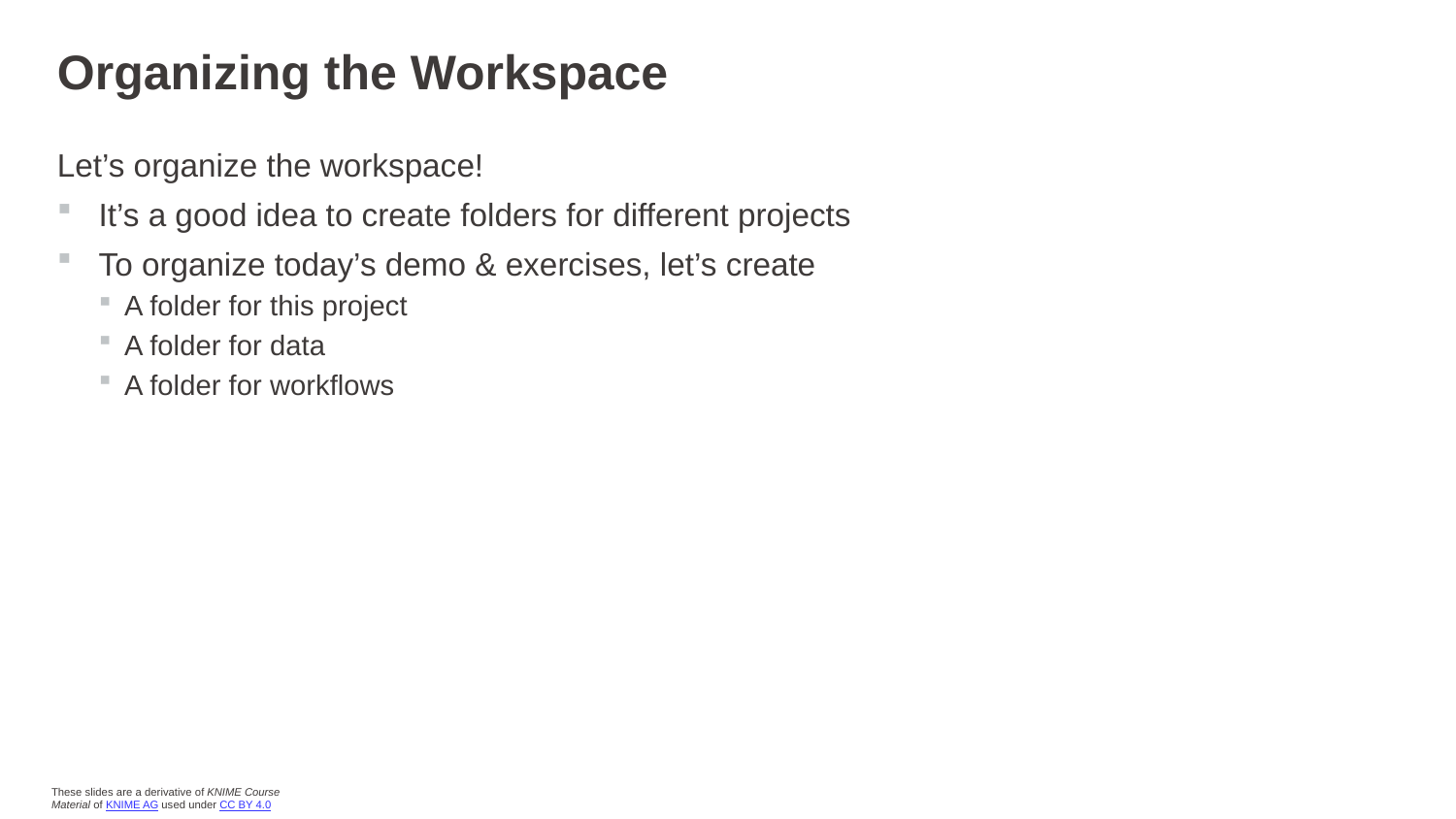

# Organizing the Workspace
Let’s organize the workspace!
It’s a good idea to create folders for different projects
To organize today’s demo & exercises, let’s create
A folder for this project
A folder for data
A folder for workflows